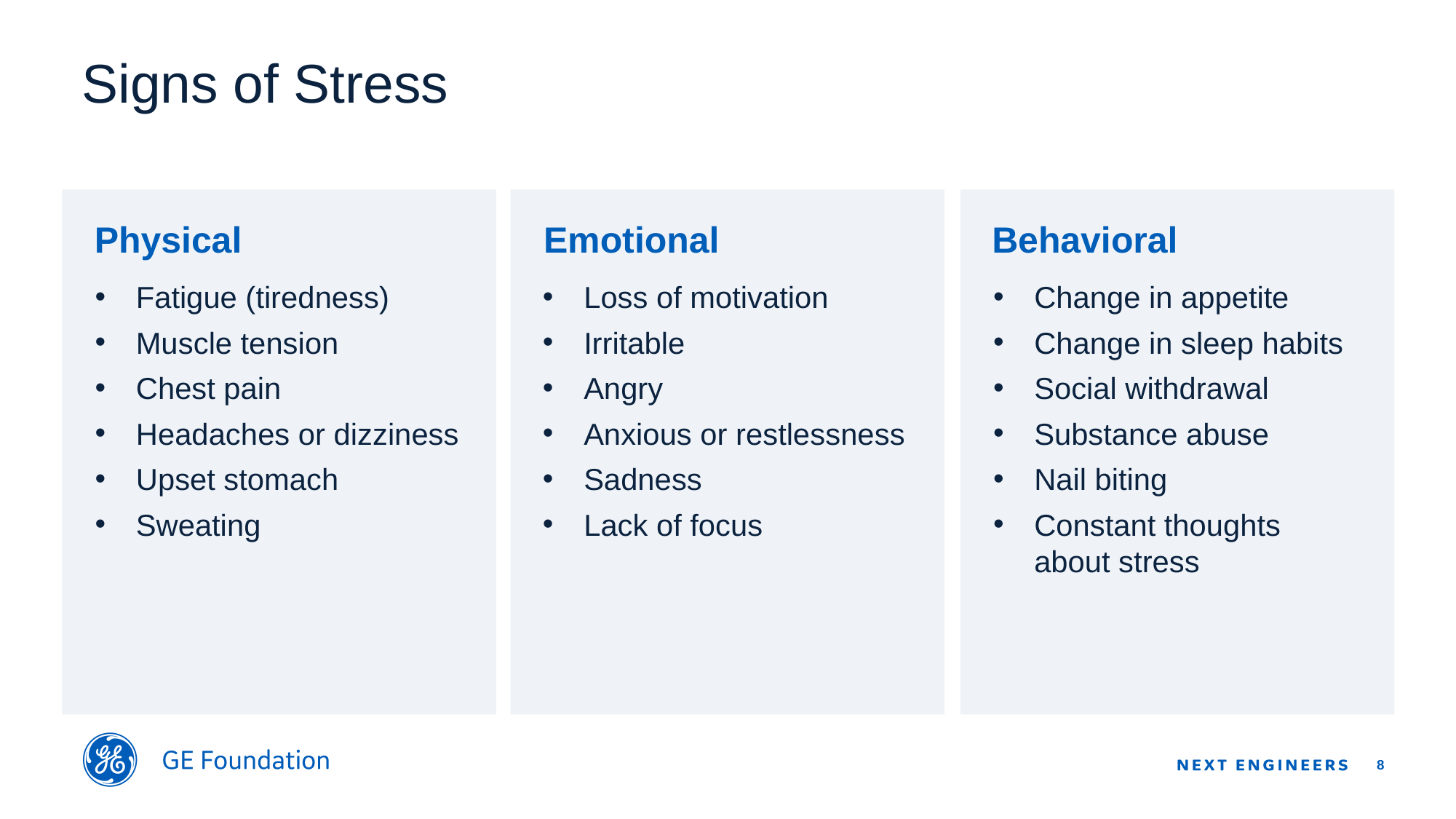

# Signs of Stress
Physical

Emotional
Behavioral

Fatigue (tiredness)
Muscle tension
Chest pain
Headaches or dizziness
Upset stomach
Sweating

Loss of motivation
Irritable
Angry
Anxious or restlessness
Sadness
Lack of focus
Change in appetite
Change in sleep habits
Social withdrawal
Substance abuse
Nail biting
Constant thoughts about stress
8